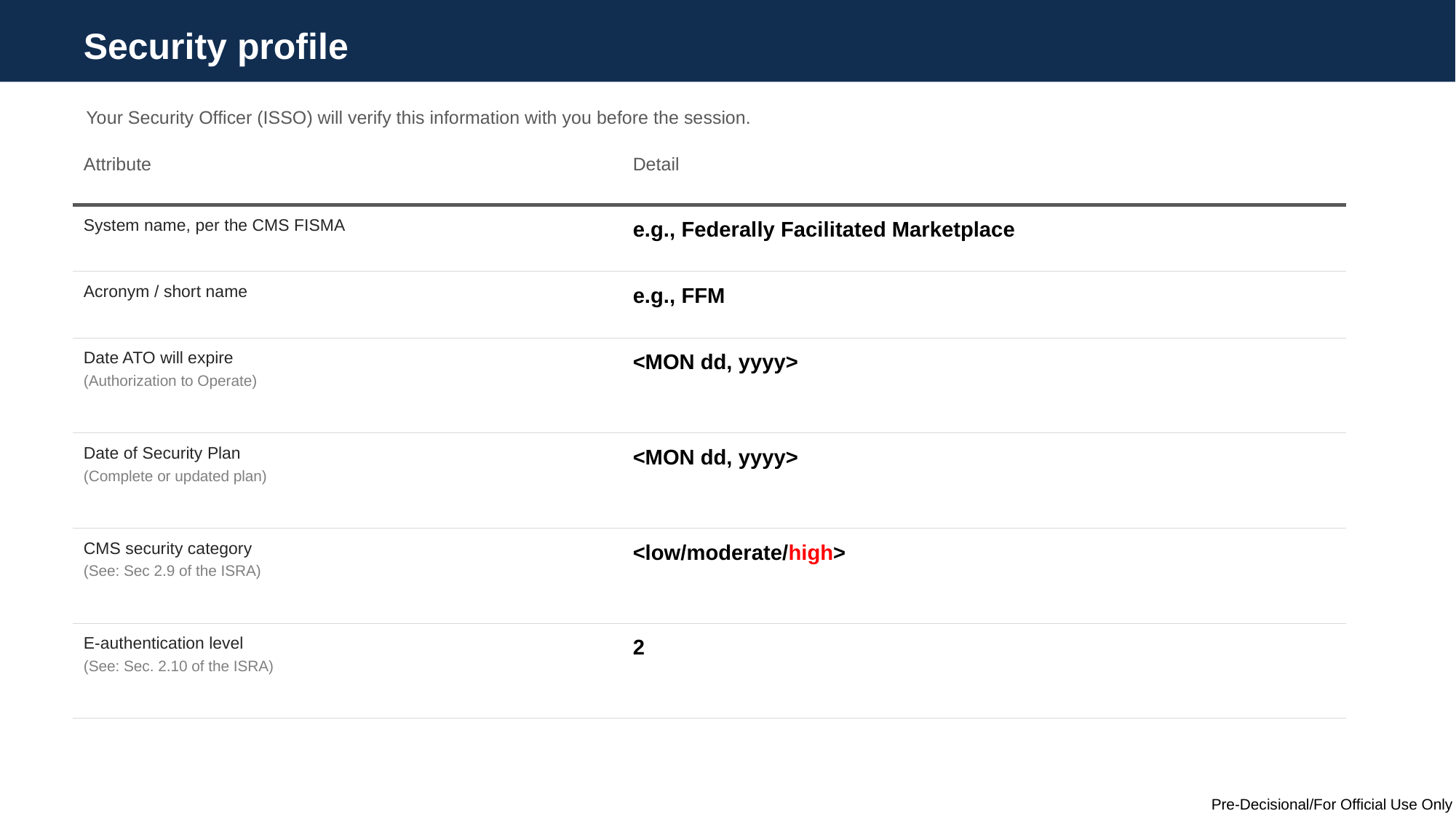

# Security profile
Your Security Officer (ISSO) will verify this information with you before the session.
| Attribute | Detail |
| --- | --- |
| System name, per the CMS FISMA | e.g., Federally Facilitated Marketplace |
| Acronym / short name | e.g., FFM |
| Date ATO will expire (Authorization to Operate) | <MON dd, yyyy> |
| Date of Security Plan (Complete or updated plan) | <MON dd, yyyy> |
| CMS security category (See: Sec 2.9 of the ISRA) | <low/moderate/high> |
| E-authentication level (See: Sec. 2.10 of the ISRA) | 2 |